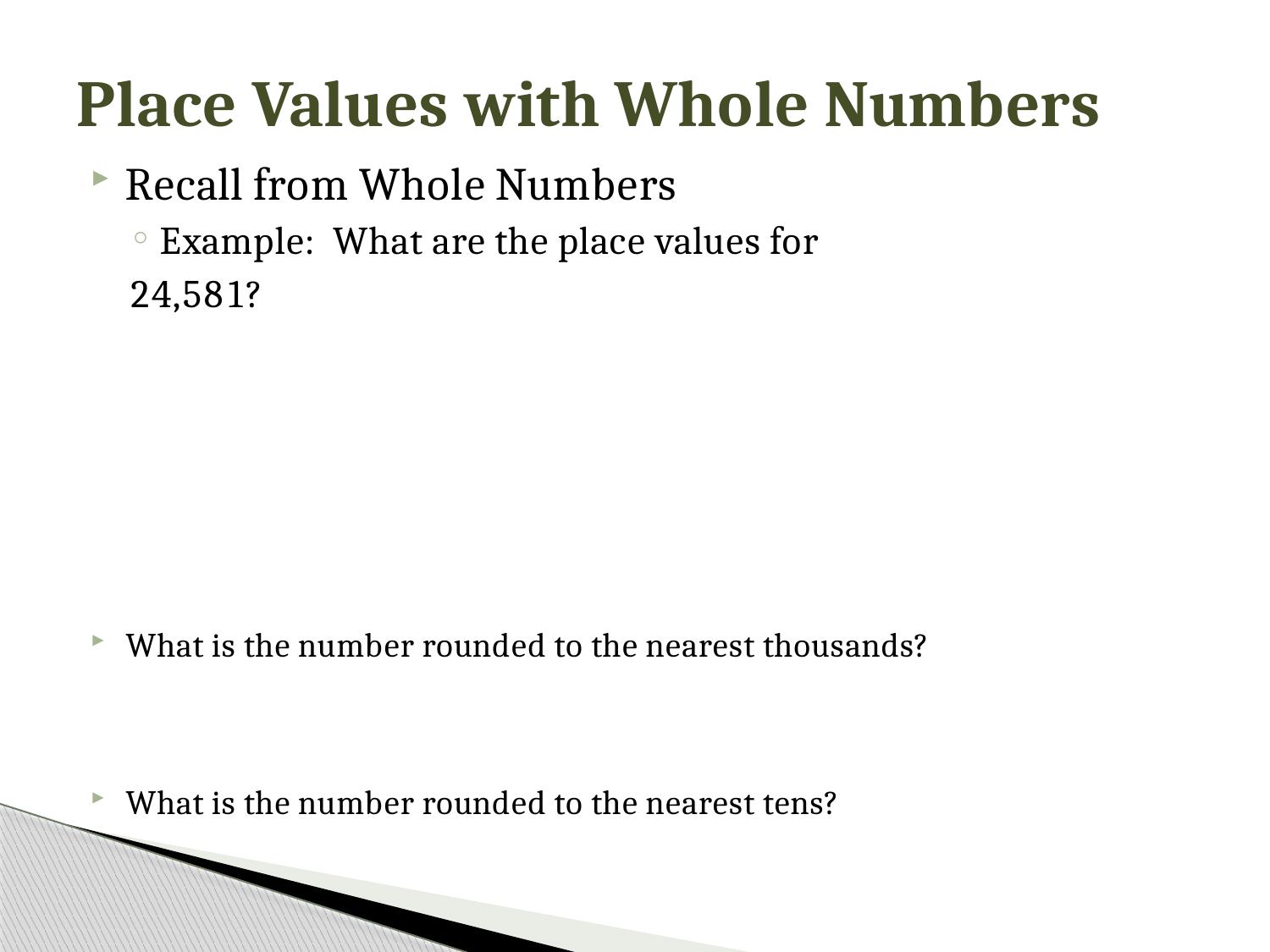

# Place Values with Whole Numbers
Recall from Whole Numbers
Example:  What are the place values for
				24,581?

What is the number rounded to the nearest thousands?

What is the number rounded to the nearest tens?